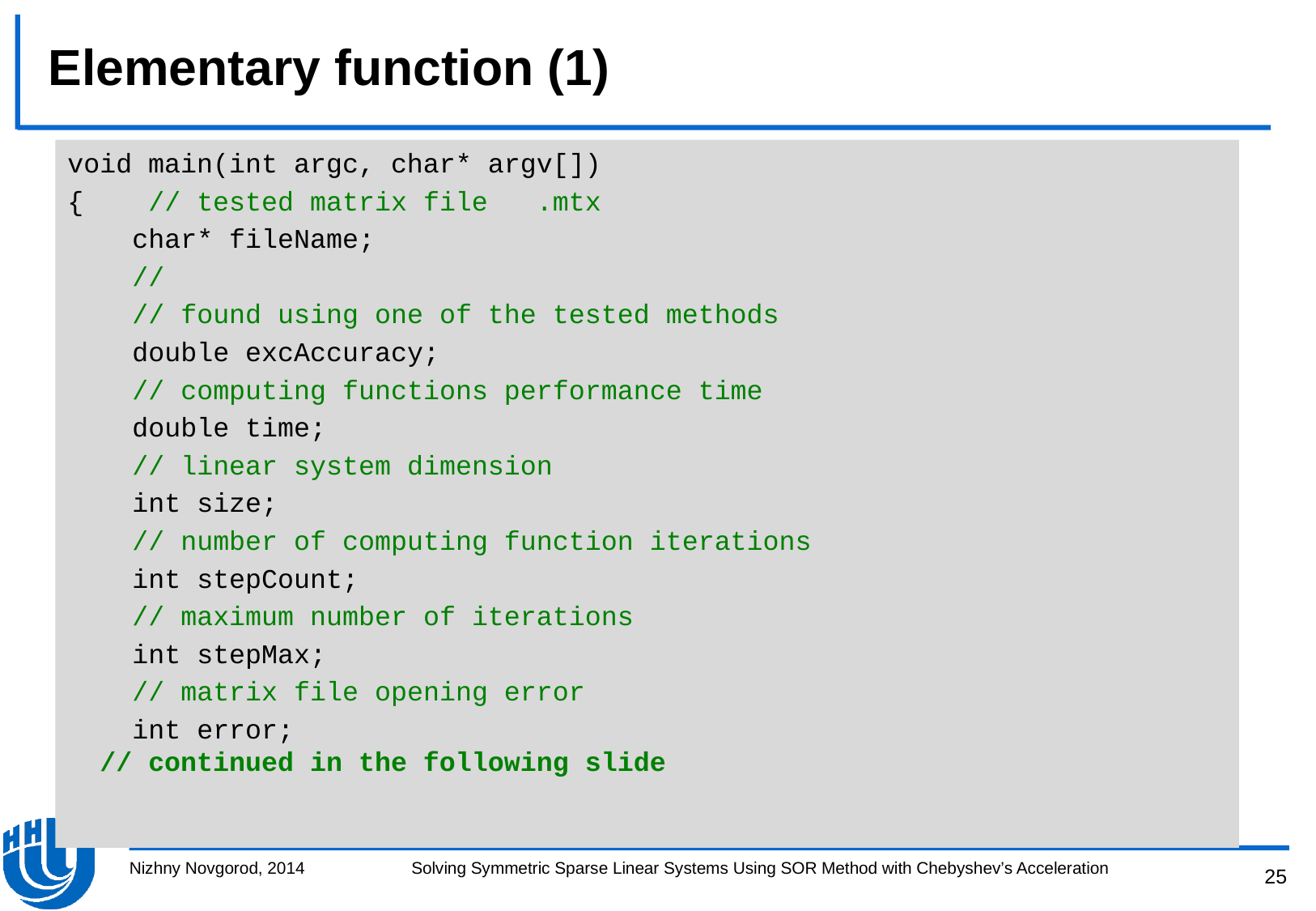

# Elementary function (1)
void main(int argc, char* argv[])
{    // tested matrix file   .mtx
    char* fileName;
    //
    // found using one of the tested methods
    double excAccuracy;
    // computing functions performance time
    double time;
    // linear system dimension
    int size;
    // number of computing function iterations
    int stepCount;
    // maximum number of iterations
    int stepMax;
    // matrix file opening error
    int error;
  // continued in the following slide

Nizhny Novgorod, 2014
Solving Symmetric Sparse Linear Systems Using SOR Method with Chebyshev’s Acceleration